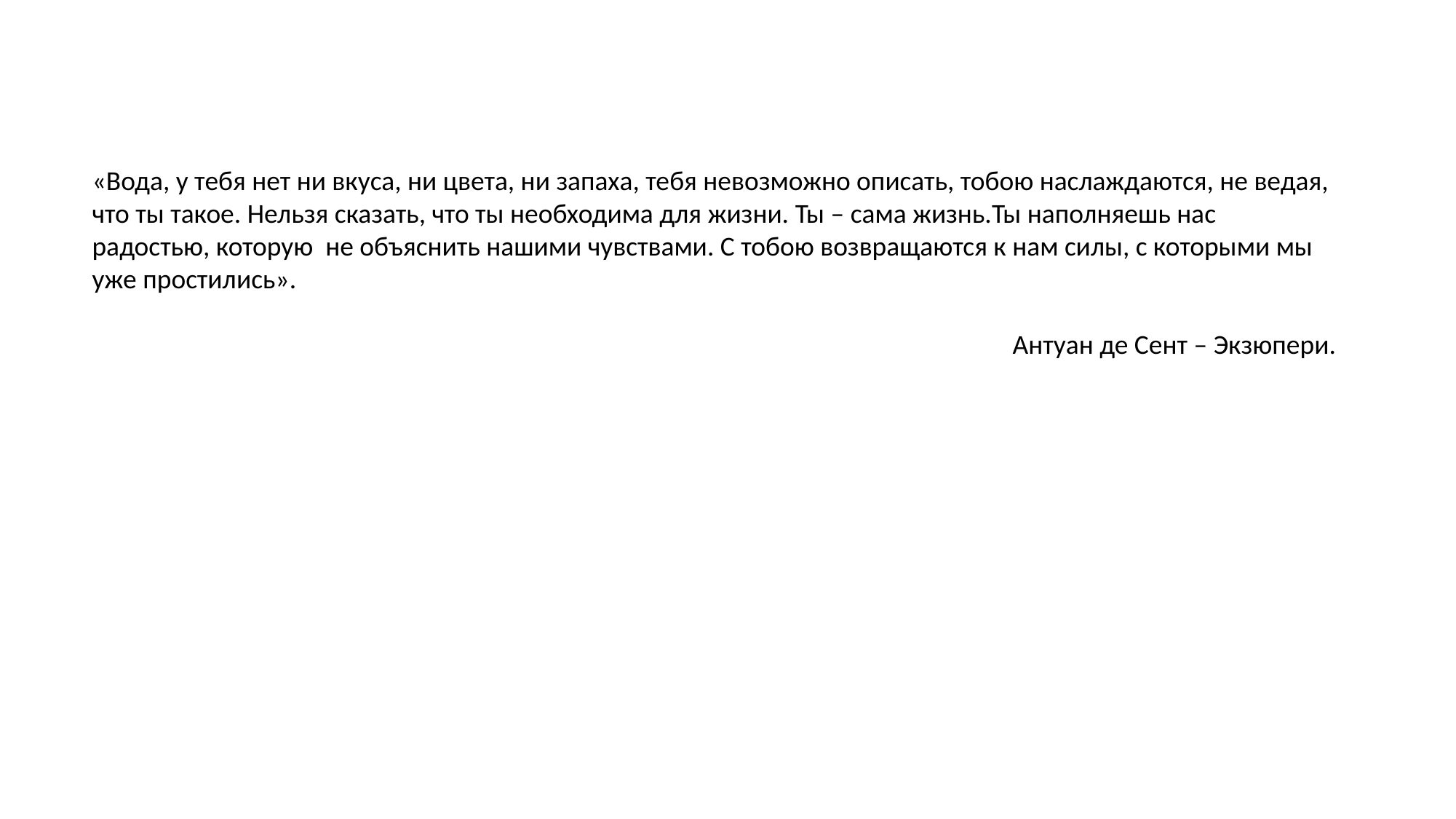

«Вода, у тебя нет ни вкуса, ни цвета, ни запаха, тебя невозможно описать, тобою наслаждаются, не ведая, что ты такое. Нельзя сказать, что ты необходима для жизни. Ты – сама жизнь.Ты наполняешь нас радостью, которую  не объяснить нашими чувствами. С тобою возвращаются к нам силы, с которыми мы уже простились».

Антуан де Сент – Экзюпери.